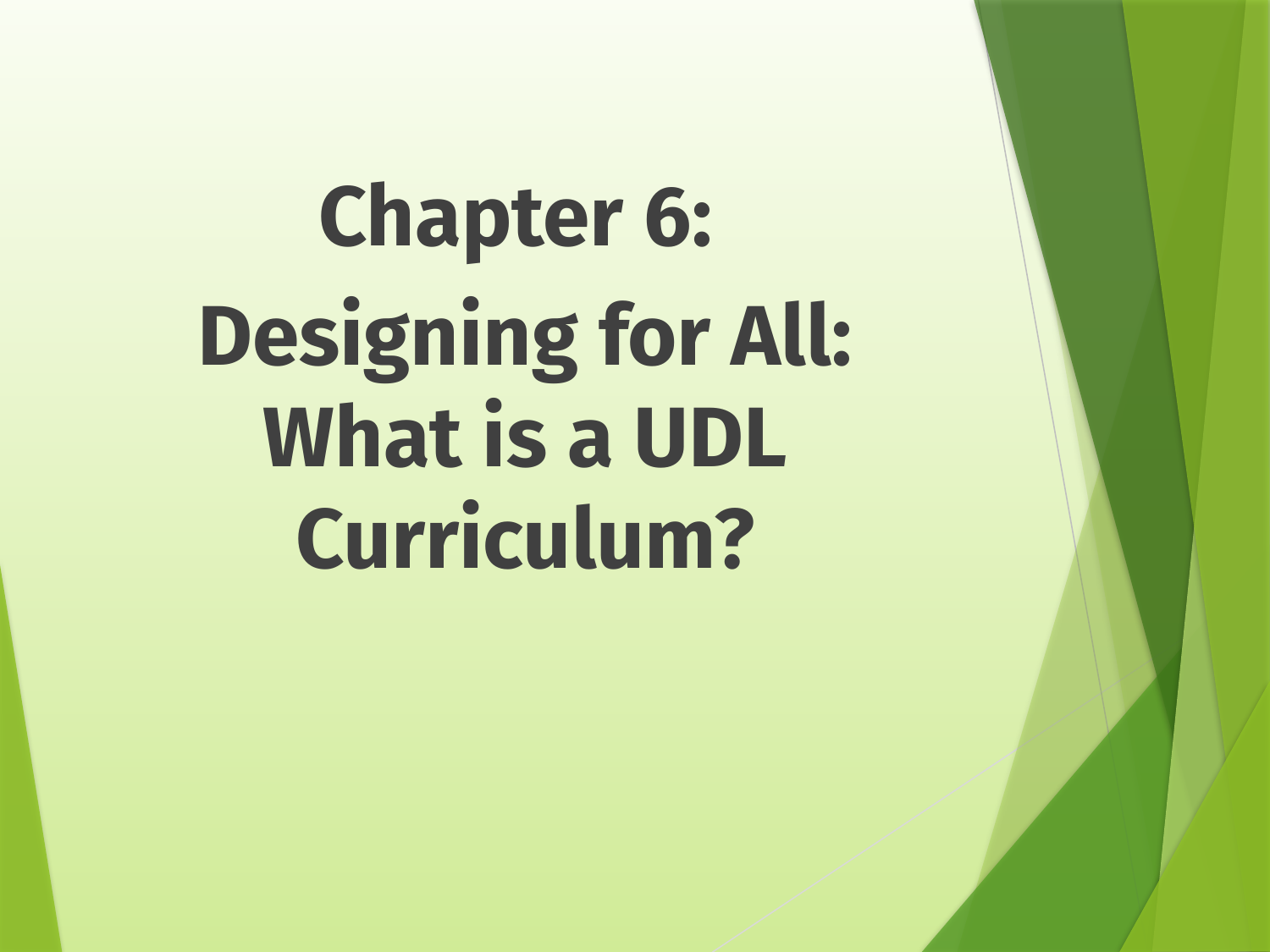

Chapter 6:
Designing for All: What is a UDL Curriculum?